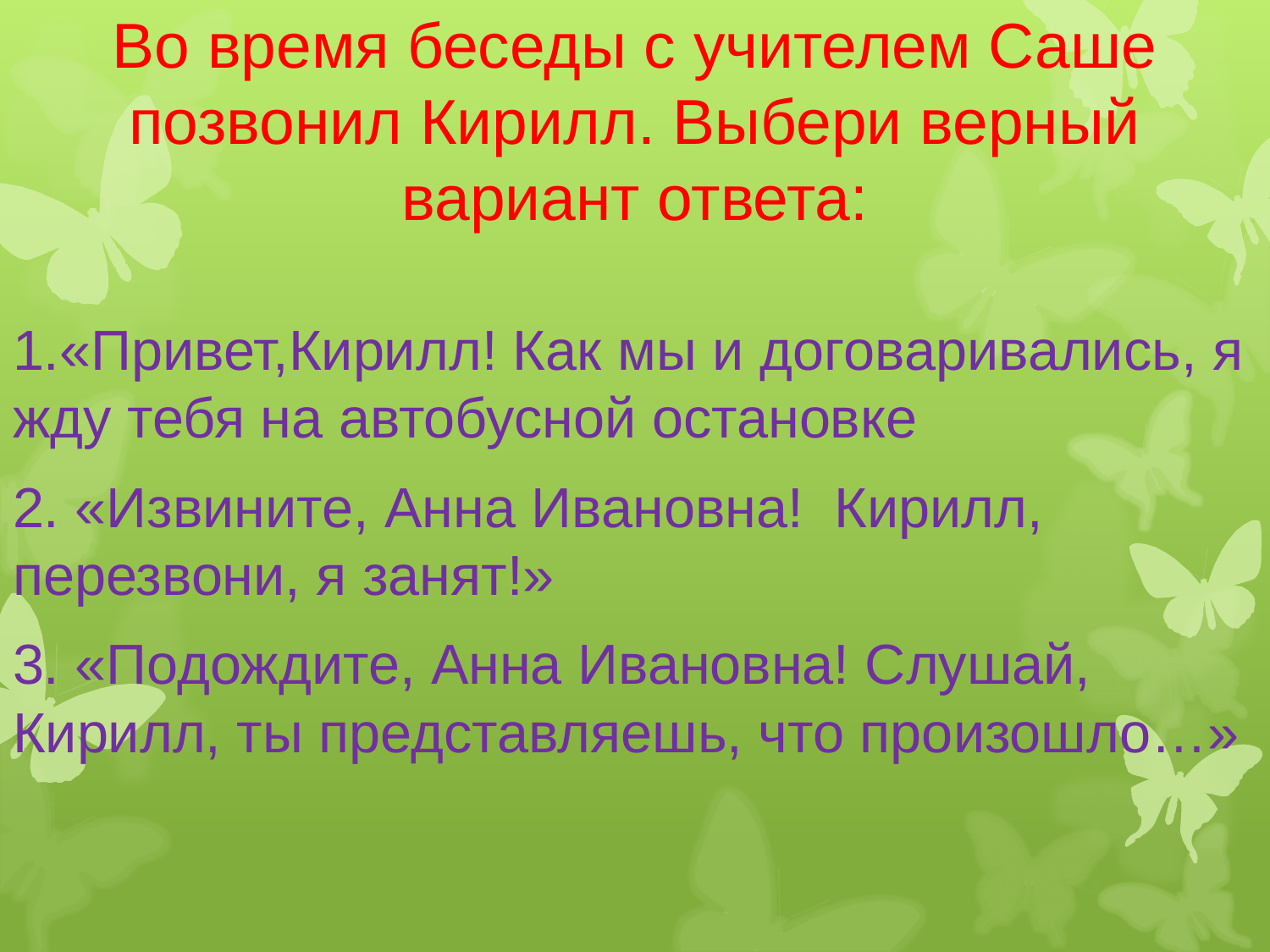

# Во время беседы с учителем Саше позвонил Кирилл. Выбери верный вариант ответа:
1.«Привет,Кирилл! Как мы и договаривались, я жду тебя на автобусной остановке
2. «Извините, Анна Ивановна!  Кирилл, перезвони, я занят!»
3. «Подождите, Анна Ивановна! Слушай, Кирилл, ты представляешь, что произошло…»